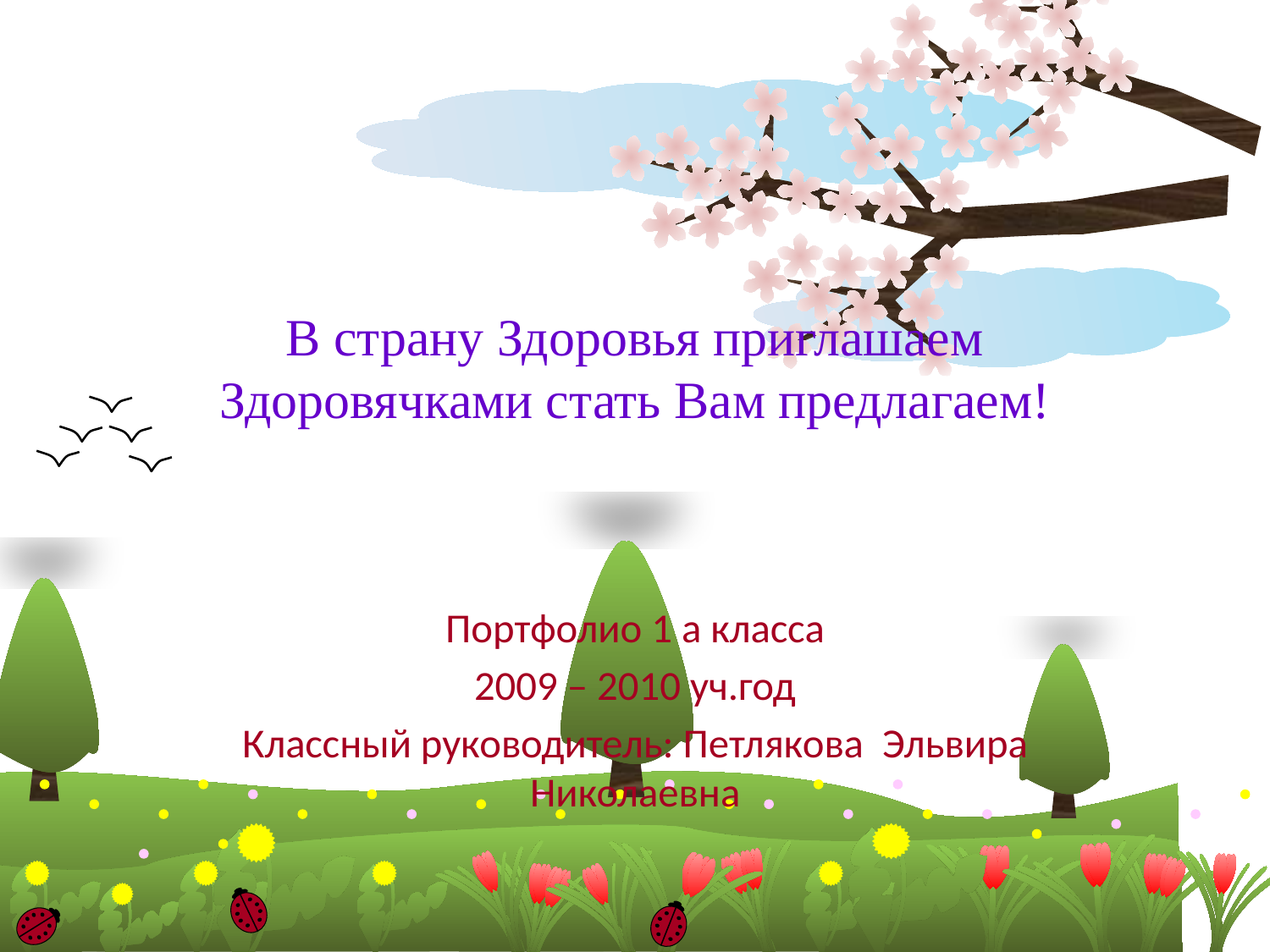

# В страну Здоровья приглашаем Здоровячками стать Вам предлагаем!

Портфолио 1 а класса
2009 – 2010 уч.год
Классный руководитель: Петлякова  Эльвира Николаевна